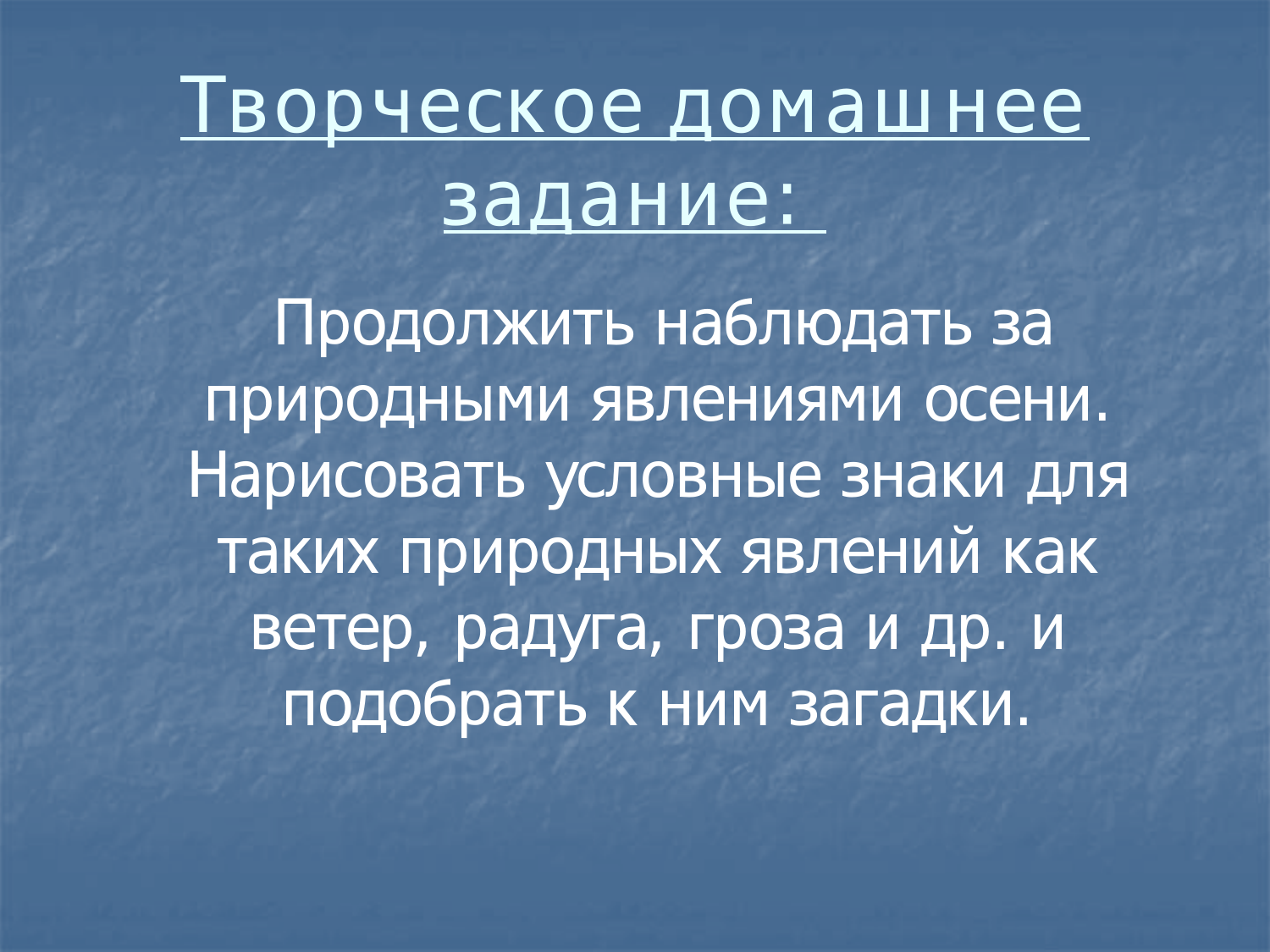

# Творческое домашнее задание:
   Продолжить наблюдать за природными явлениями осени. Нарисовать условные знаки для таких природных явлений как ветер, радуга, гроза и др. и подобрать к ним загадки.